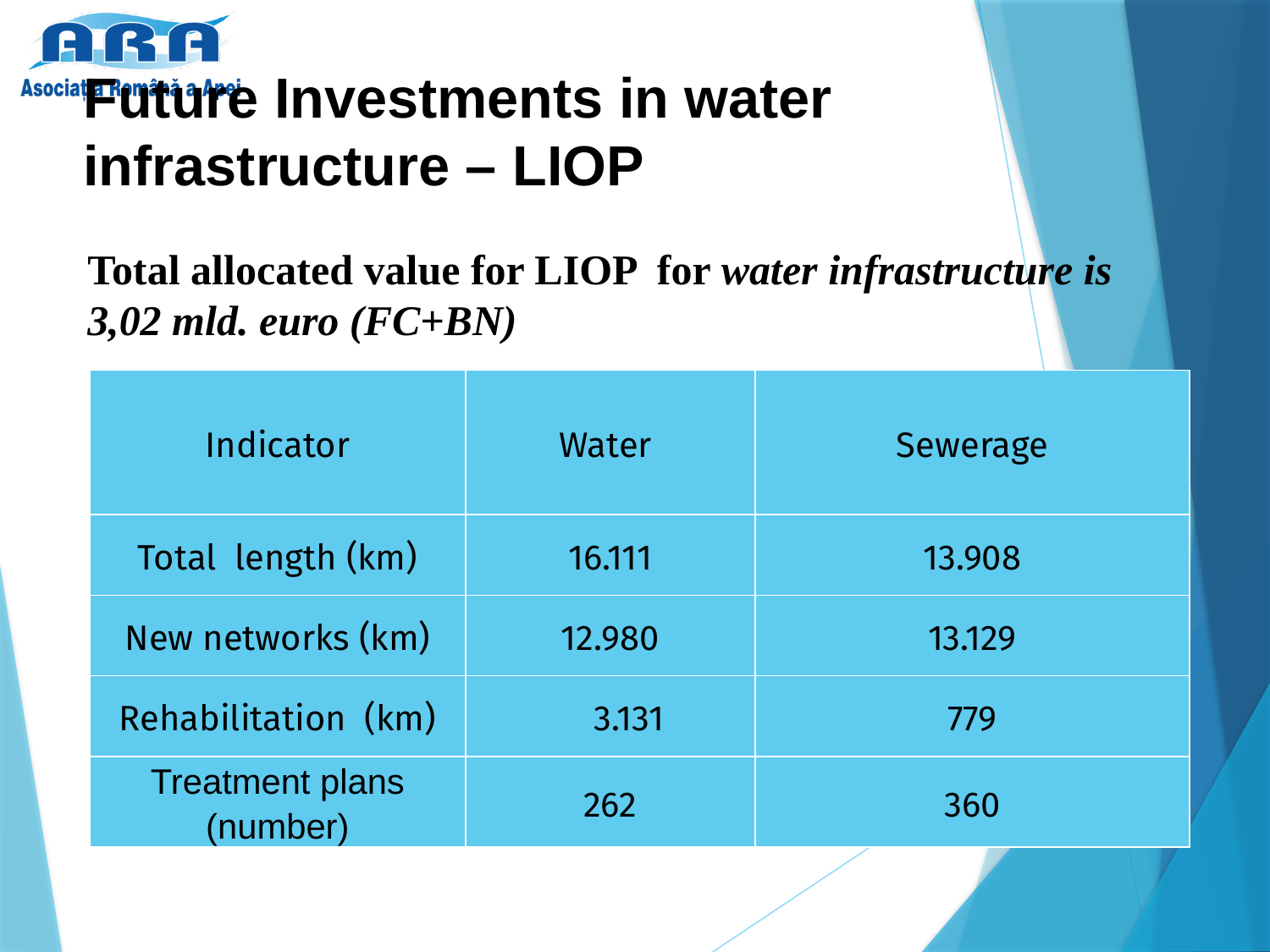

Future Investments in water infrastructure – LIOP
Total allocated value for LIOP  for water infrastructure is  3,02 mld. euro (FC+BN)
| Indicator | Water | Sewerage |
| --- | --- | --- |
| Total length (km) | 16.111 | 13.908 |
| New networks (km) | 12.980 | 13.129 |
| Rehabilitation (km) | 3.131 | 779 |
| Treatment plans (number) | 262 | 360 |